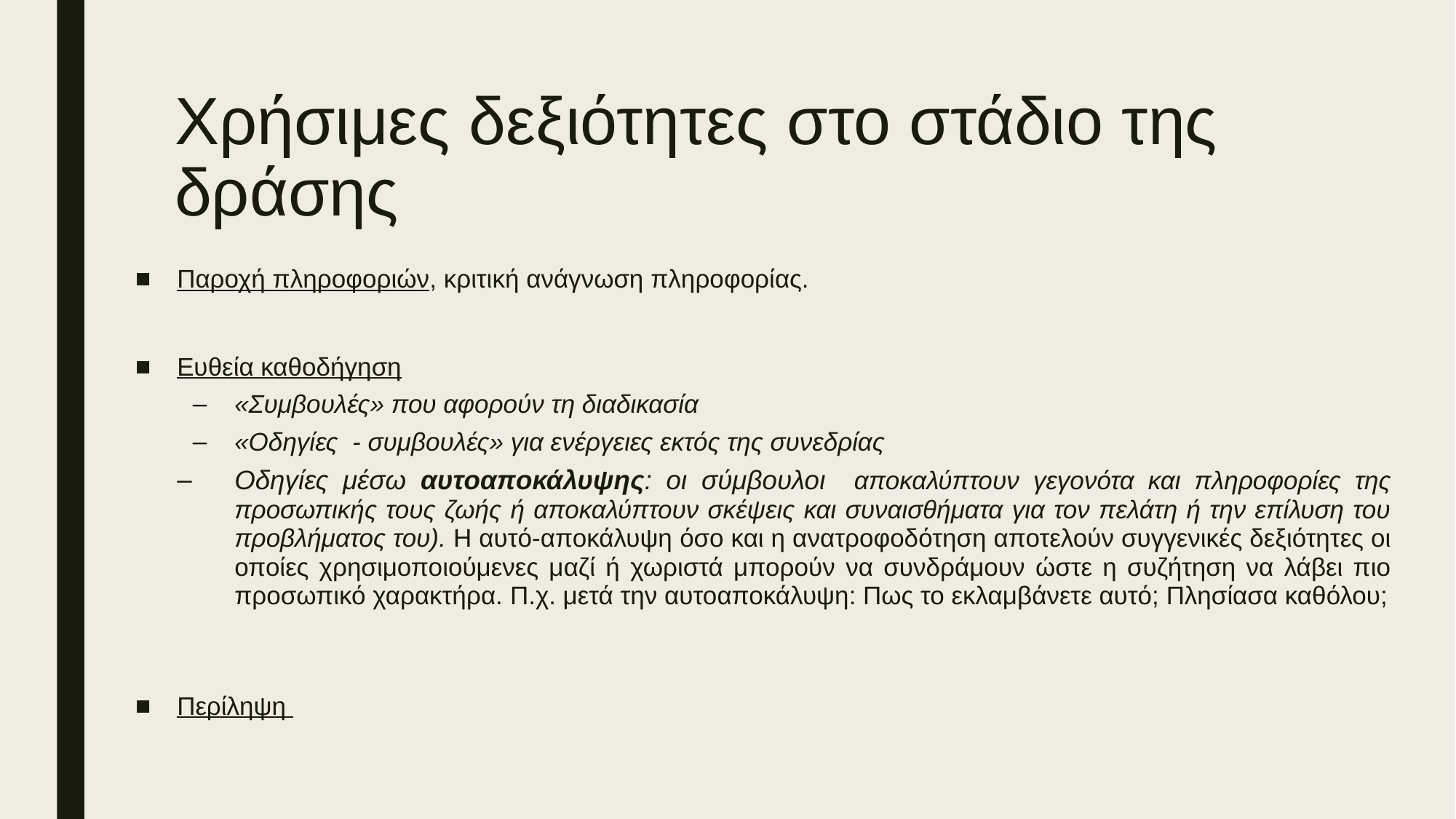

# Χρήσιμες δεξιότητες στο στάδιο της δράσης
Παροχή πληροφοριών, κριτική ανάγνωση πληροφορίας.

Ευθεία καθοδήγηση
«Συμβουλές» που αφορούν τη διαδικασία
«Οδηγίες  - συμβουλές» για ενέργειες εκτός της συνεδρίας
Οδηγίες μέσω αυτοαποκάλυψης: οι σύμβουλοι  αποκαλύπτουν γεγονότα και πληροφορίες της προσωπικής τους ζωής ή αποκαλύπτουν σκέψεις και συναισθήματα για τον πελάτη ή την επίλυση του προβλήματος του). Η αυτό-αποκάλυψη όσο και η ανατροφοδότηση αποτελούν συγγενικές δεξιότητες οι οποίες χρησιμοποιούμενες μαζί ή χωριστά μπορούν να συνδράμουν ώστε η συζήτηση να λάβει πιο προσωπικό χαρακτήρα. Π.χ. μετά την αυτοαποκάλυψη: Πως το εκλαμβάνετε αυτό; Πλησίασα καθόλου;

Περίληψη